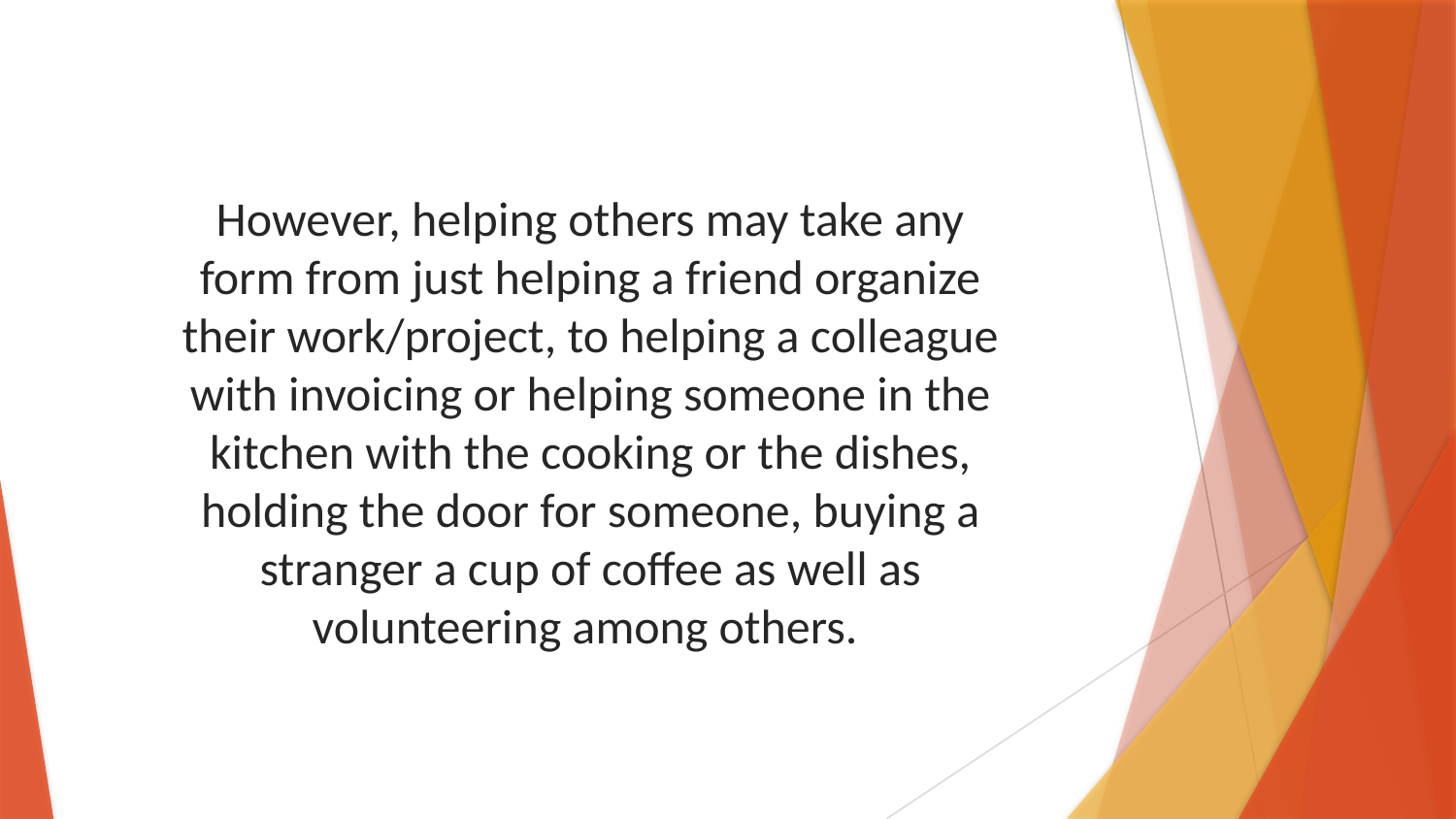

However, helping others may take any form from just helping a friend organize their work/project, to helping a colleague with invoicing or helping someone in the kitchen with the cooking or the dishes, holding the door for someone, buying a stranger a cup of coffee as well as volunteering among others.